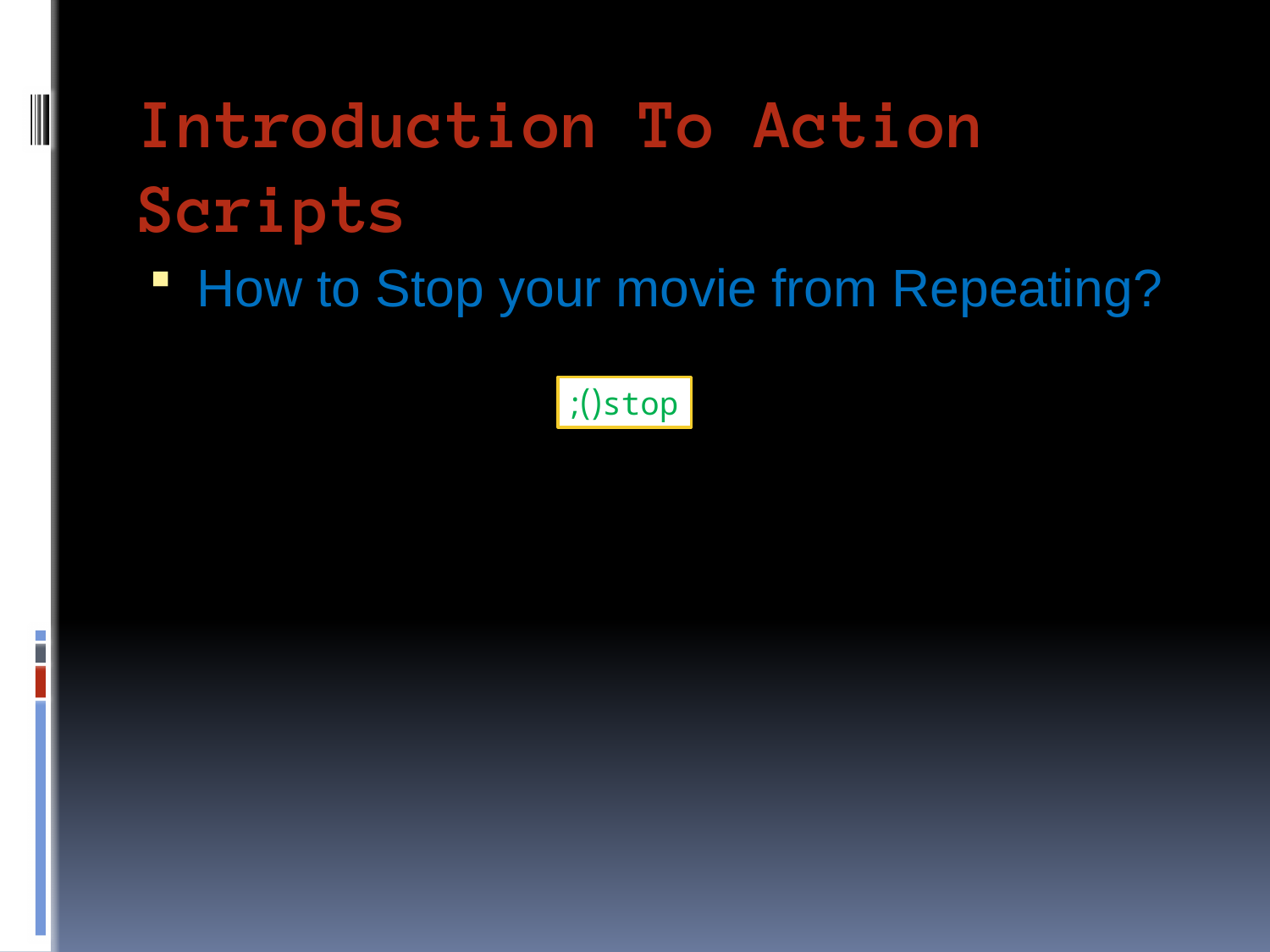

# Introduction To Action Scripts
How to Stop your movie from Repeating?

stop();